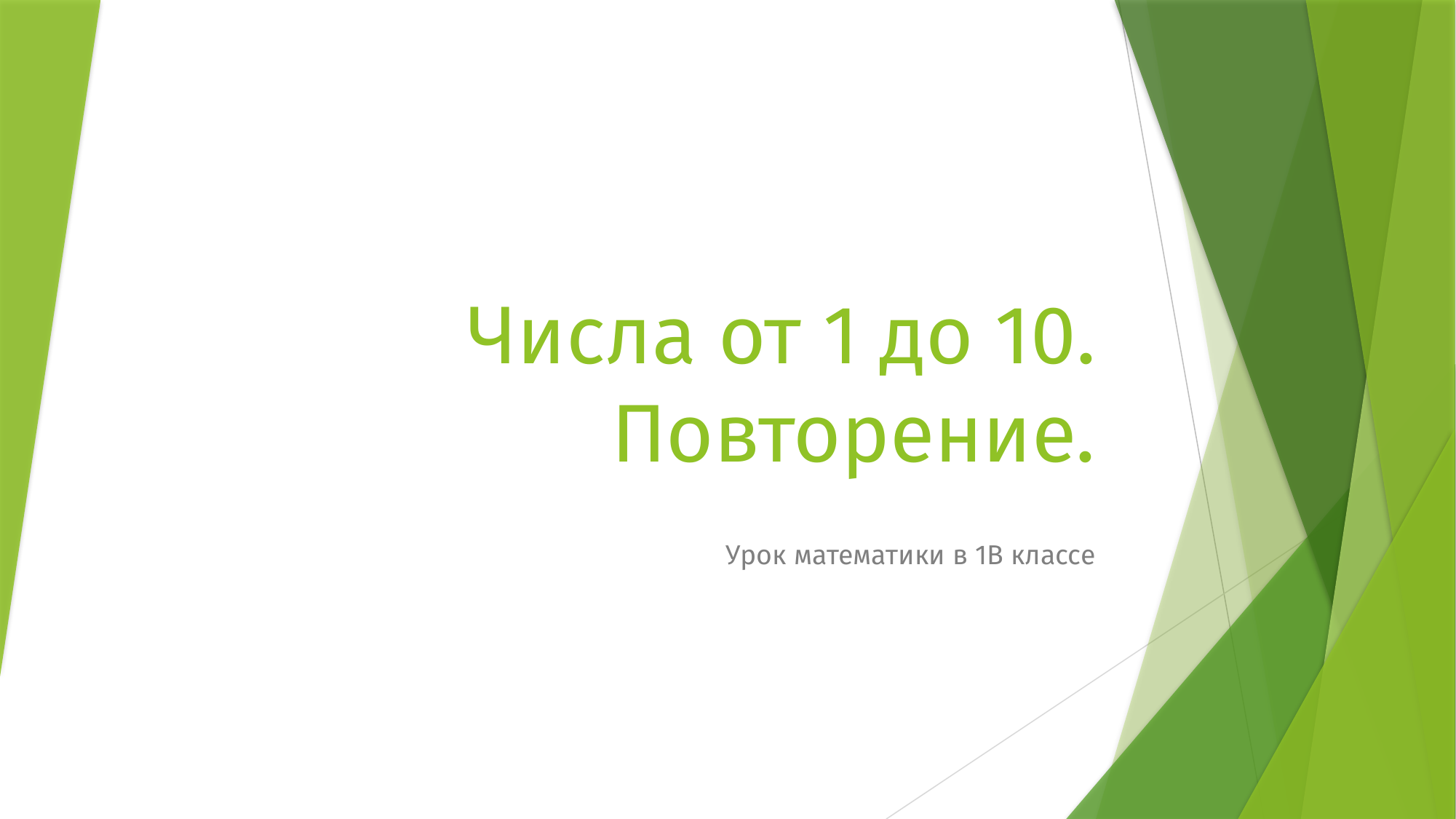

# Числа от 1 до 10. Повторение.

Урок математики в 1В классе